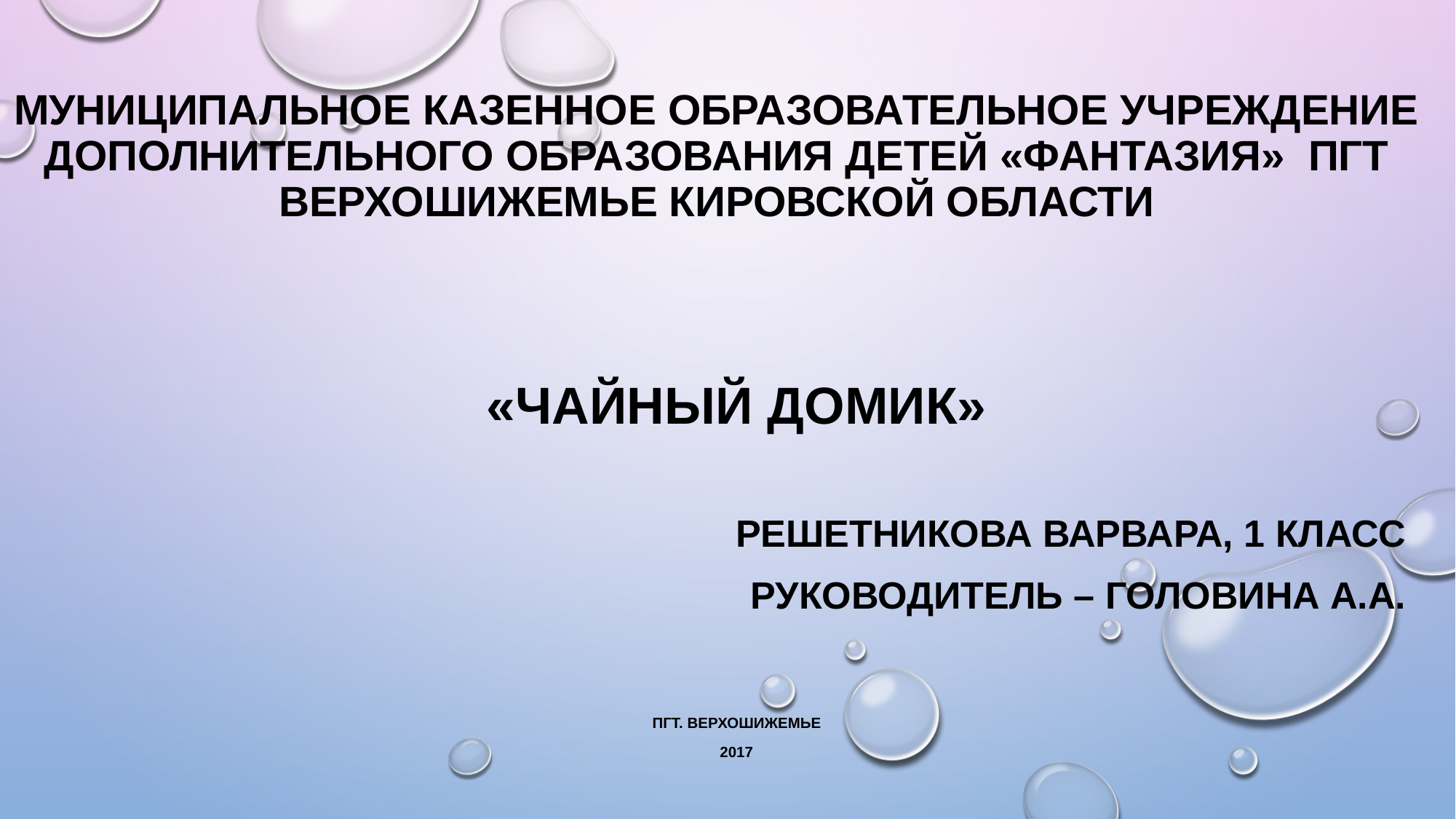

# Муниципальное казенное образовательное учреждение дополнительного образования детей «Фантазия»  пгт Верхошижемье Кировской области

«Чайный домик»

Решетникова Варвара, 1 класс
Руководитель – Головина А.А.

пгт. Верхошижемье
2017